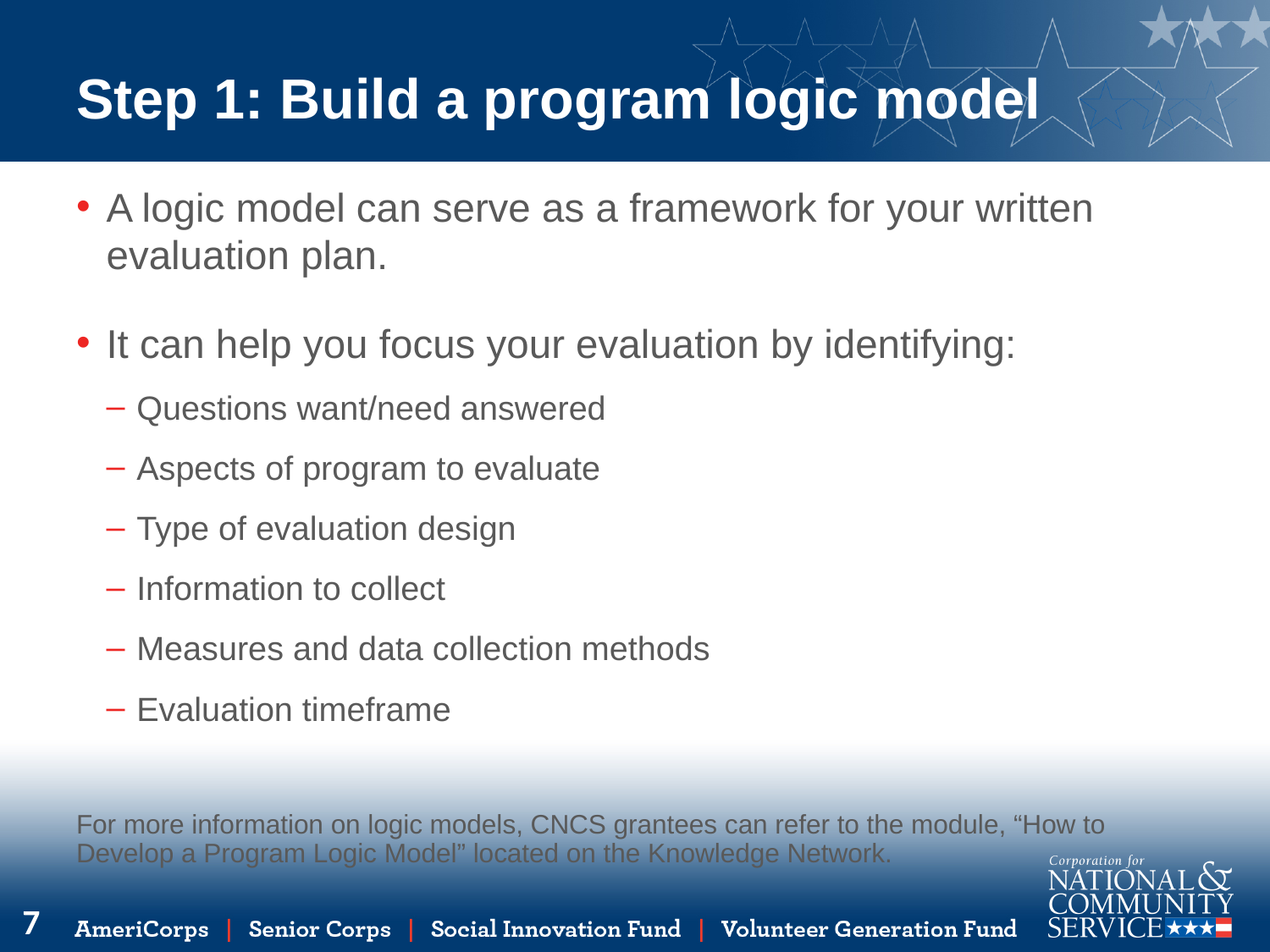

# Step 1: Build a program logic model
A logic model can serve as a framework for your written evaluation plan.
It can help you focus your evaluation by identifying:
Questions want/need answered
Aspects of program to evaluate
Type of evaluation design
Information to collect
Measures and data collection methods
Evaluation timeframe

For more information on logic models, CNCS grantees can refer to the module, “How to Develop a Program Logic Model” located on the Knowledge Network.
7